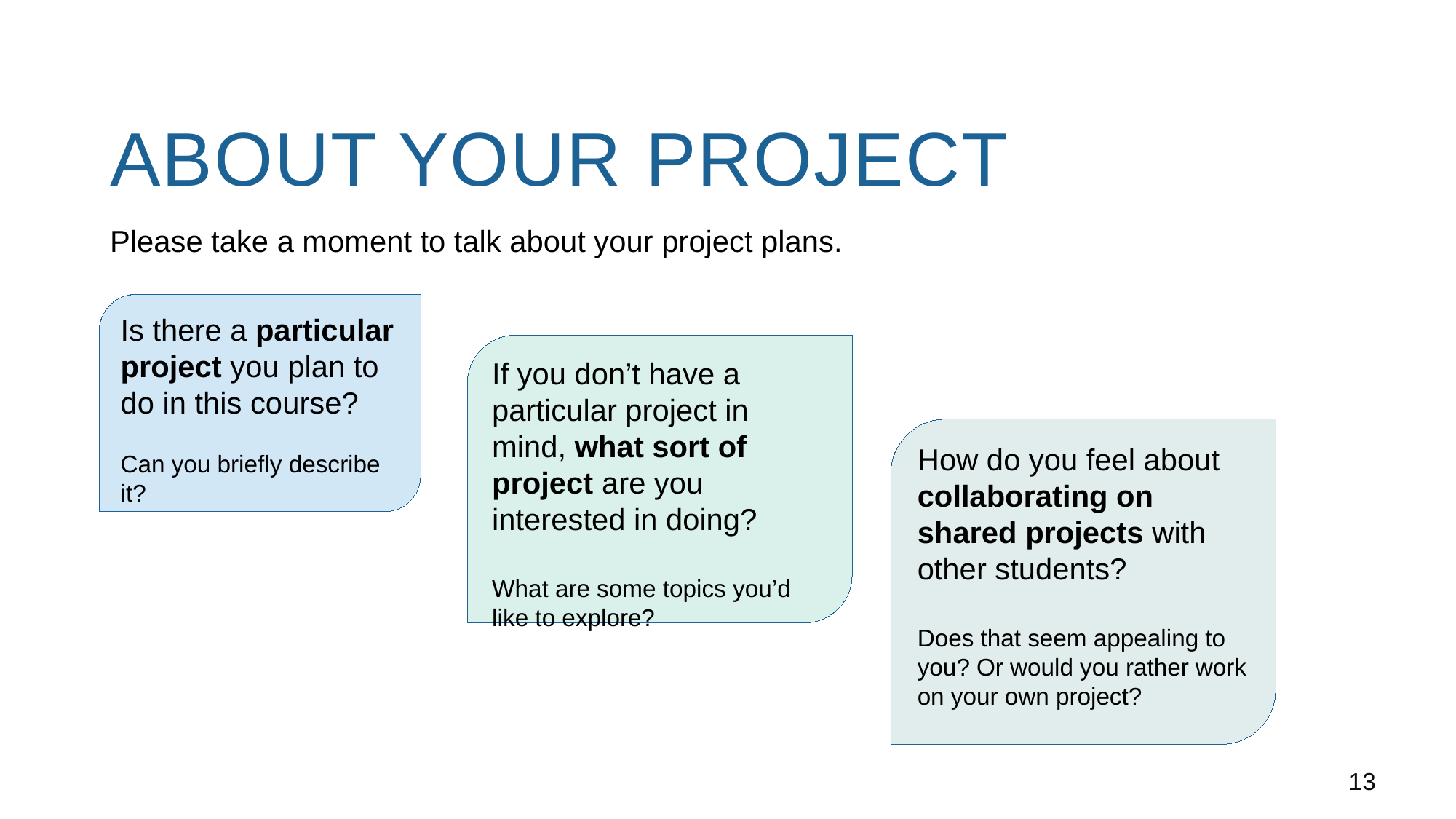

# About your project
Please take a moment to talk about your project plans.
Is there a particular project you plan to do in this course?

Can you briefly describe it?
If you don’t have a particular project in mind, what sort of project are you interested in doing?

What are some topics you’d like to explore?
How do you feel about collaborating on shared projects with other students?

Does that seem appealing to you? Or would you rather work on your own project?
13